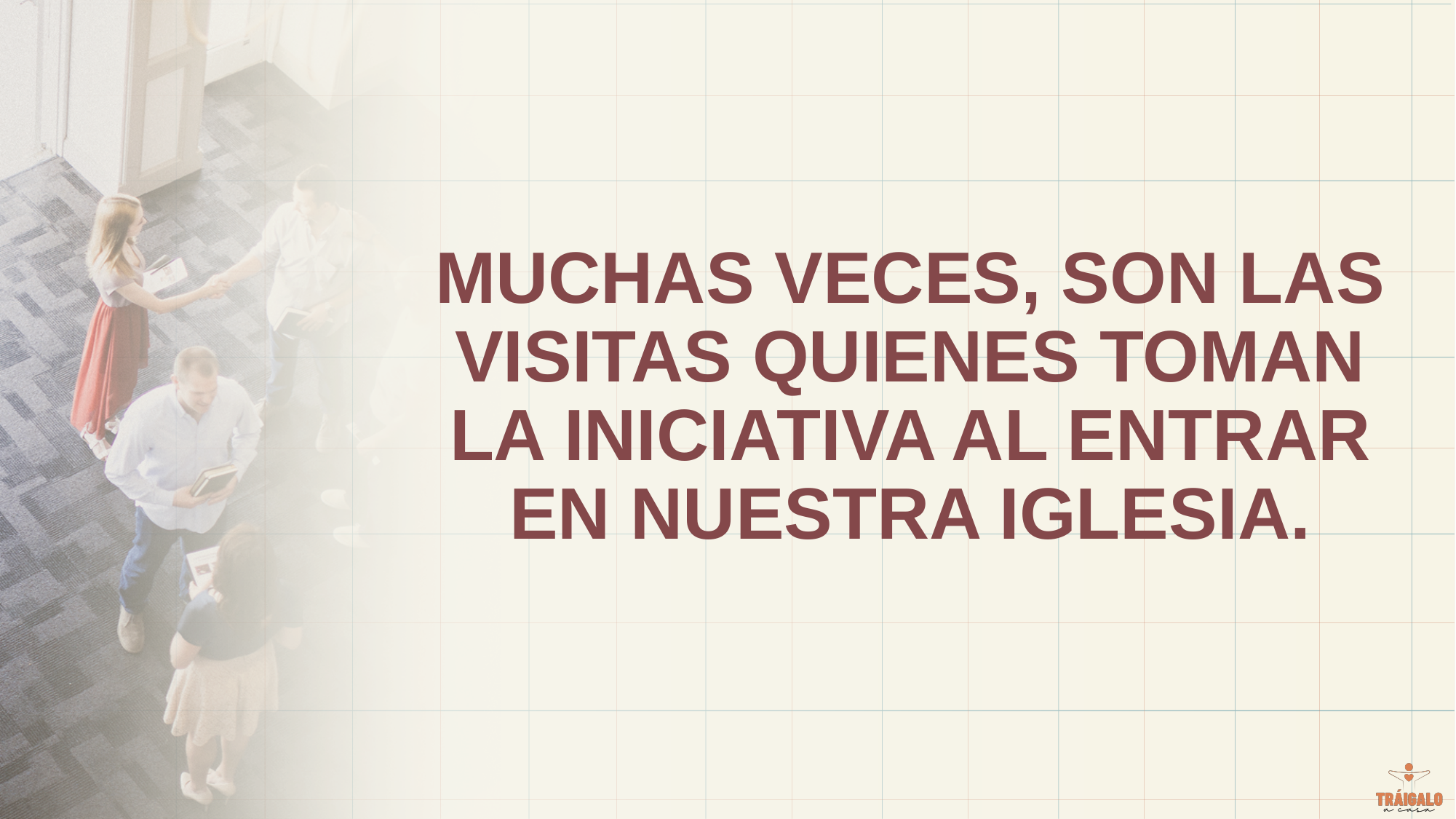

muchas veces, son las visitas quienes toman la iniciativa al entrar en nuestra iglesia.